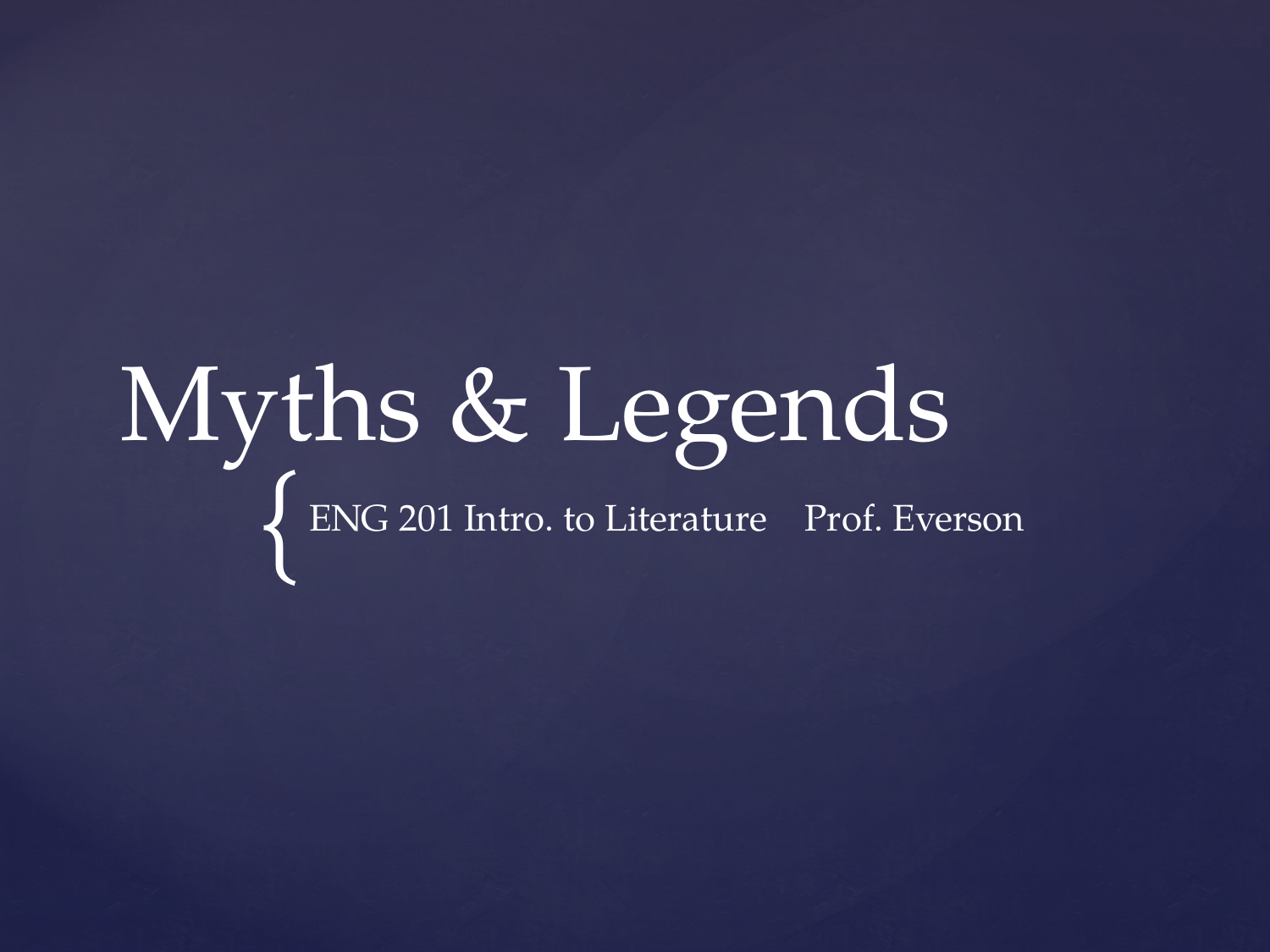

# Myths & Legends
ENG 201 Intro. to Literature    Prof. Everson